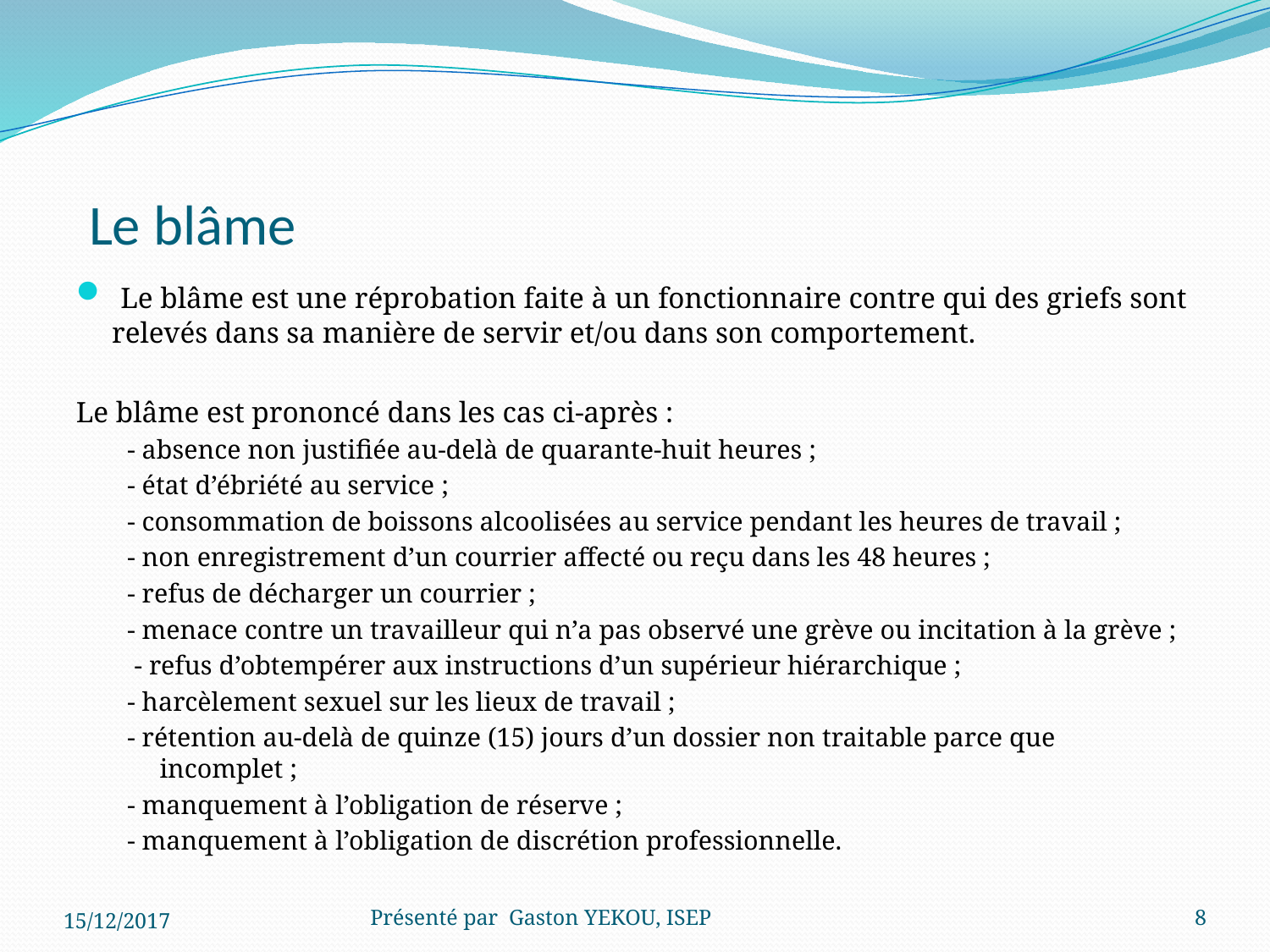

# Le blâme
 Le blâme est une réprobation faite à un fonctionnaire contre qui des griefs sont relevés dans sa manière de servir et/ou dans son comportement.

Le blâme est prononcé dans les cas ci-après :
- absence non justifiée au-delà de quarante-huit heures ;
- état d’ébriété au service ;
- consommation de boissons alcoolisées au service pendant les heures de travail ;
- non enregistrement d’un courrier affecté ou reçu dans les 48 heures ;
- refus de décharger un courrier ;
- menace contre un travailleur qui n’a pas observé une grève ou incitation à la grève ;
 - refus d’obtempérer aux instructions d’un supérieur hiérarchique ;
- harcèlement sexuel sur les lieux de travail ;
- rétention au-delà de quinze (15) jours d’un dossier non traitable parce que incomplet ;
- manquement à l’obligation de réserve ;
- manquement à l’obligation de discrétion professionnelle.

15/12/2017
Présenté par  Gaston YEKOU, ISEP
8